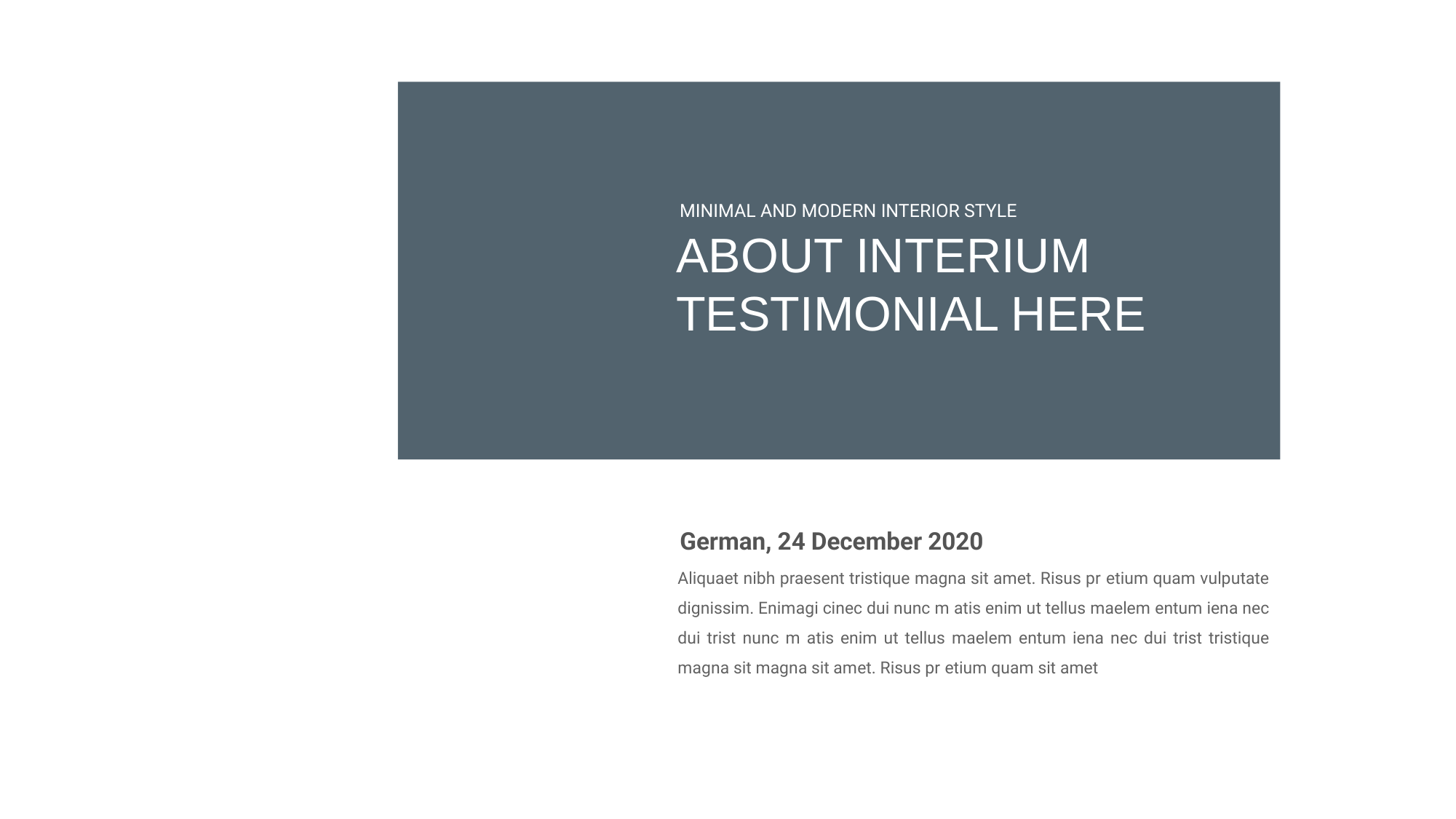

MINIMAL AND MODERN INTERIOR STYLE
ABOUT INTERIUM TESTIMONIAL HERE

German, 24 December 2020
Aliquaet nibh praesent tristique magna sit amet. Risus pr etium quam vulputate dignissim. Enimagi cinec dui nunc m atis enim ut tellus maelem entum iena nec dui trist nunc m atis enim ut tellus maelem entum iena nec dui trist tristique magna sit magna sit amet. Risus pr etium quam sit amet